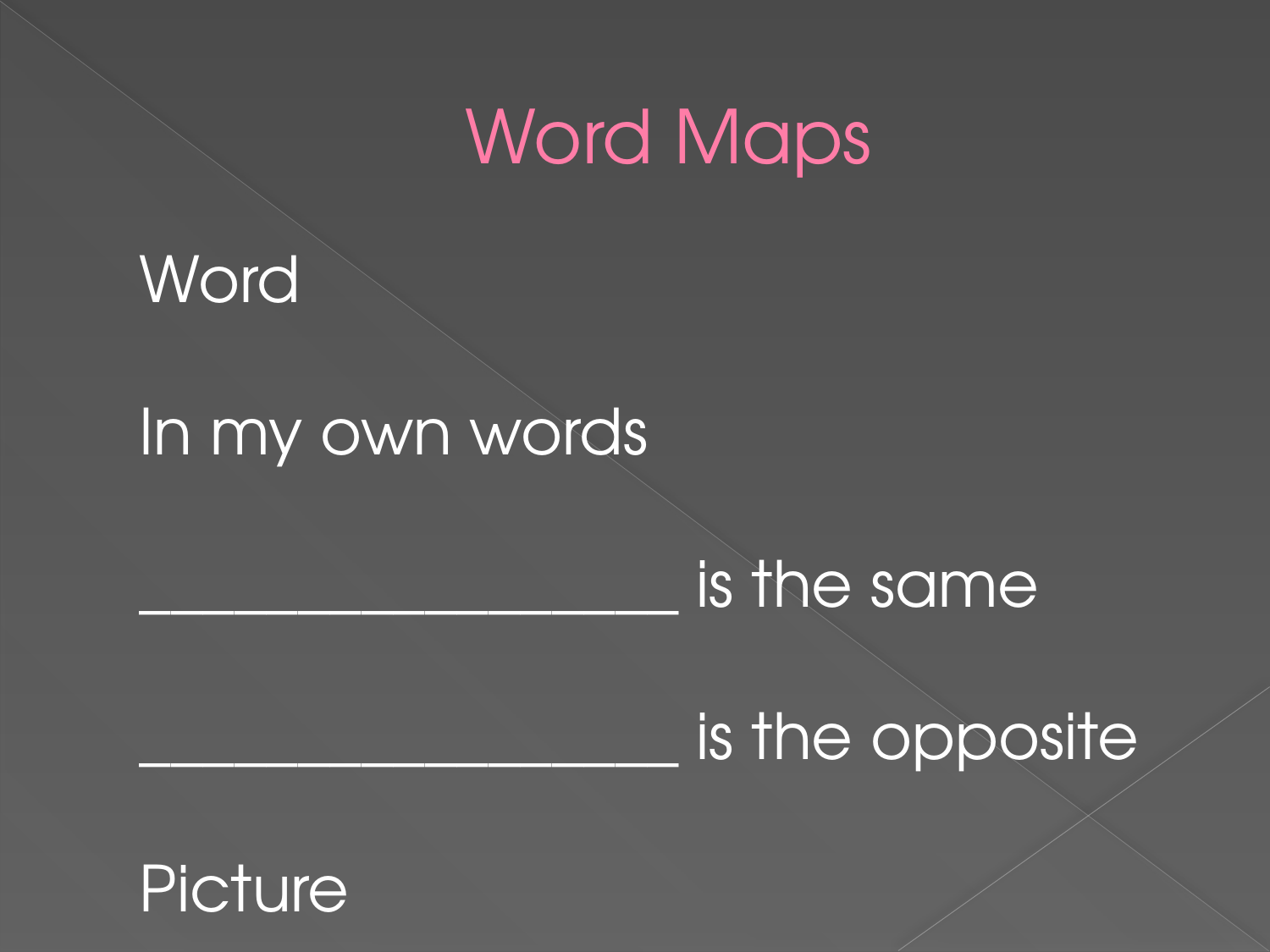

# Word Maps
Word

In my own words

_________________ is the same

_________________ is the opposite

Picture